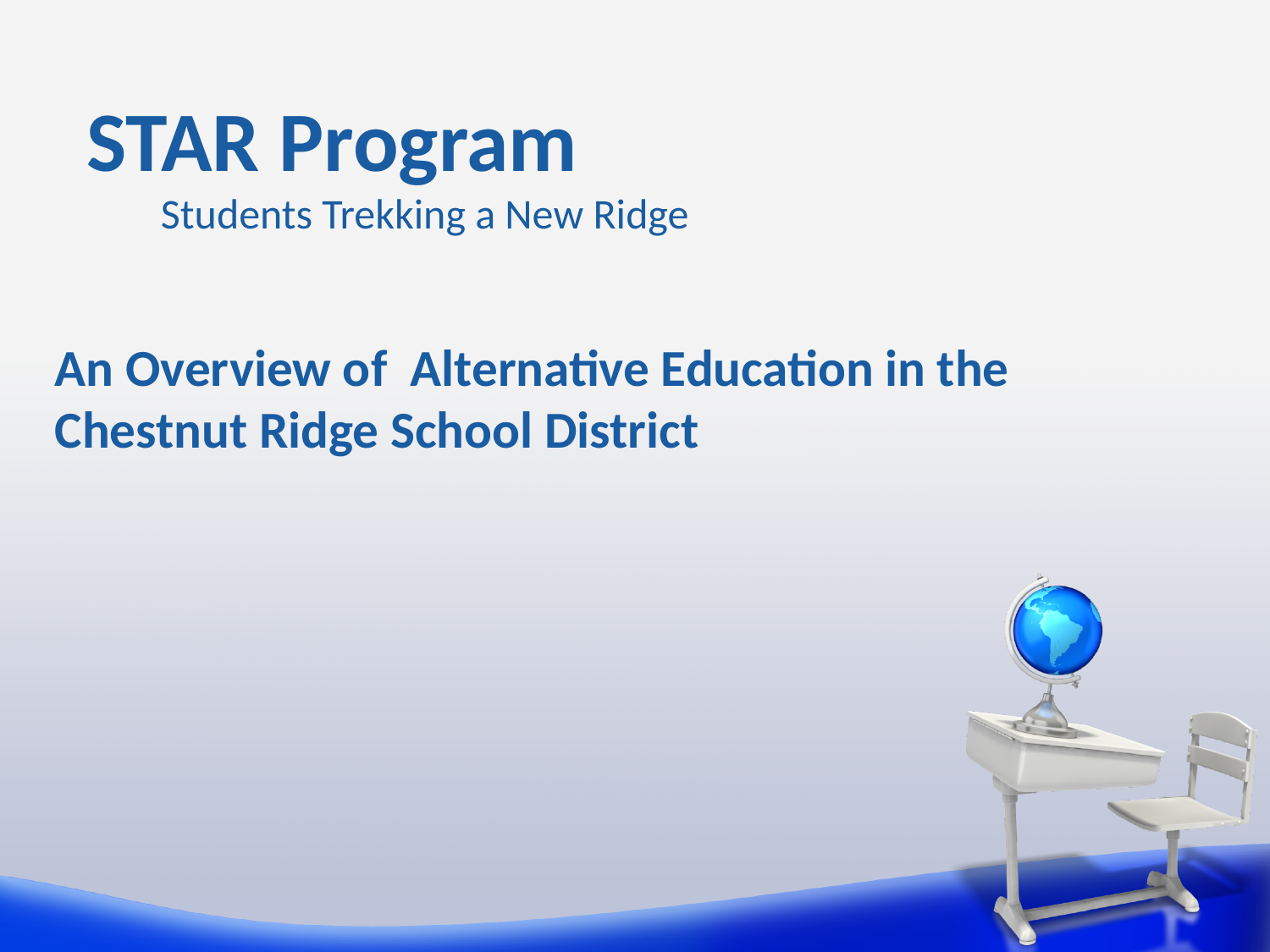

STAR Program
Students Trekking a New Ridge
An Overview of  Alternative Education in the Chestnut Ridge School District